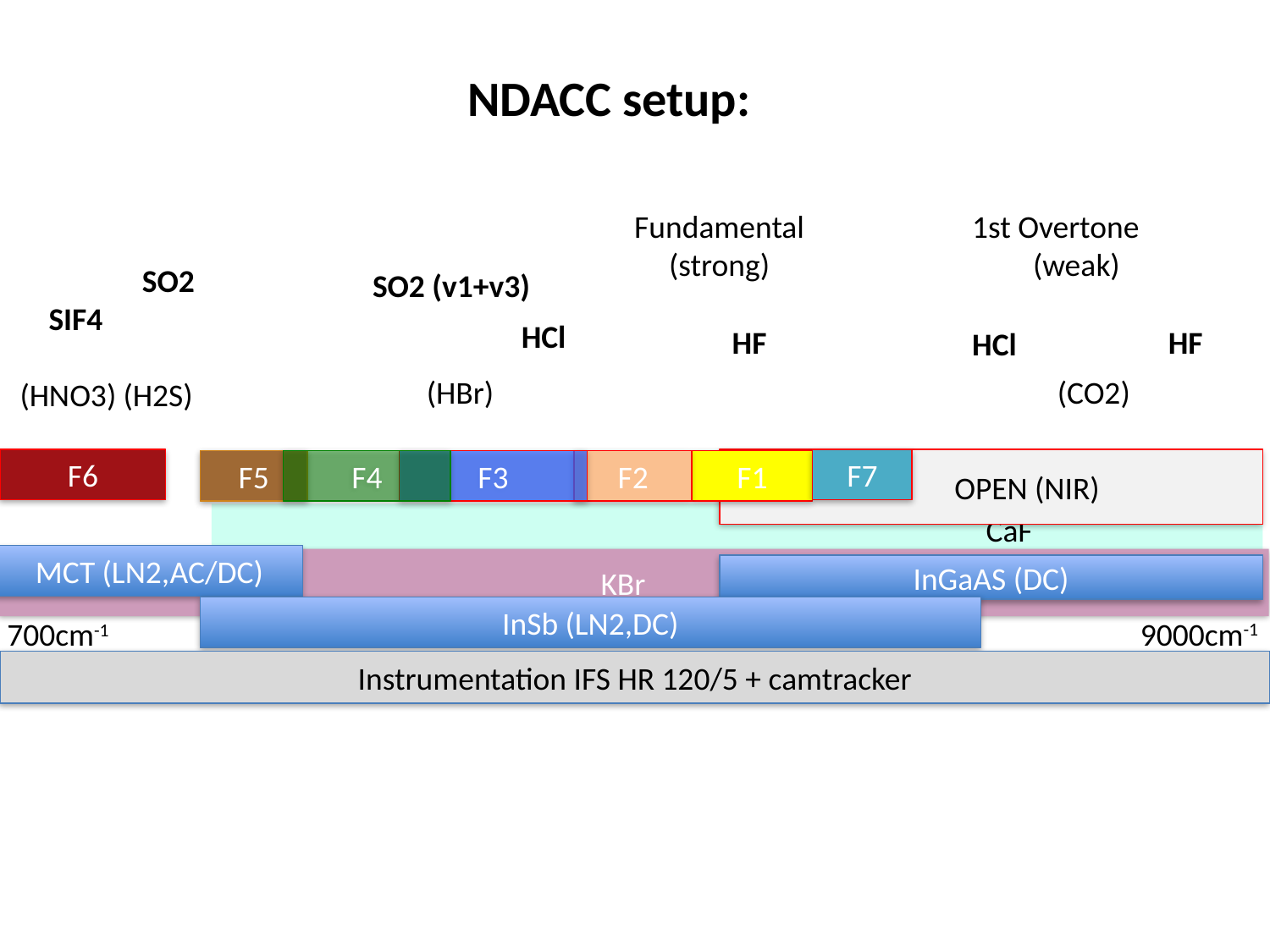

# NDACC setup:
Fundamental
(strong)
1st Overtone
(weak)
                 SO2
    SIF4

(HNO3) (H2S)
SO2 (v1+v3)
HCl
HF
HF
HCl
(HBr)
(CO2)
F6
F7
          OPEN (NIR)
F5
F4
F3
F2
F1
						CaF
MCT (LN2,AC/DC)
KBr
InGaAS (DC)
InSb (LN2,DC)
  9000cm-1
700cm-1
Instrumentation IFS HR 120/5 + camtracker